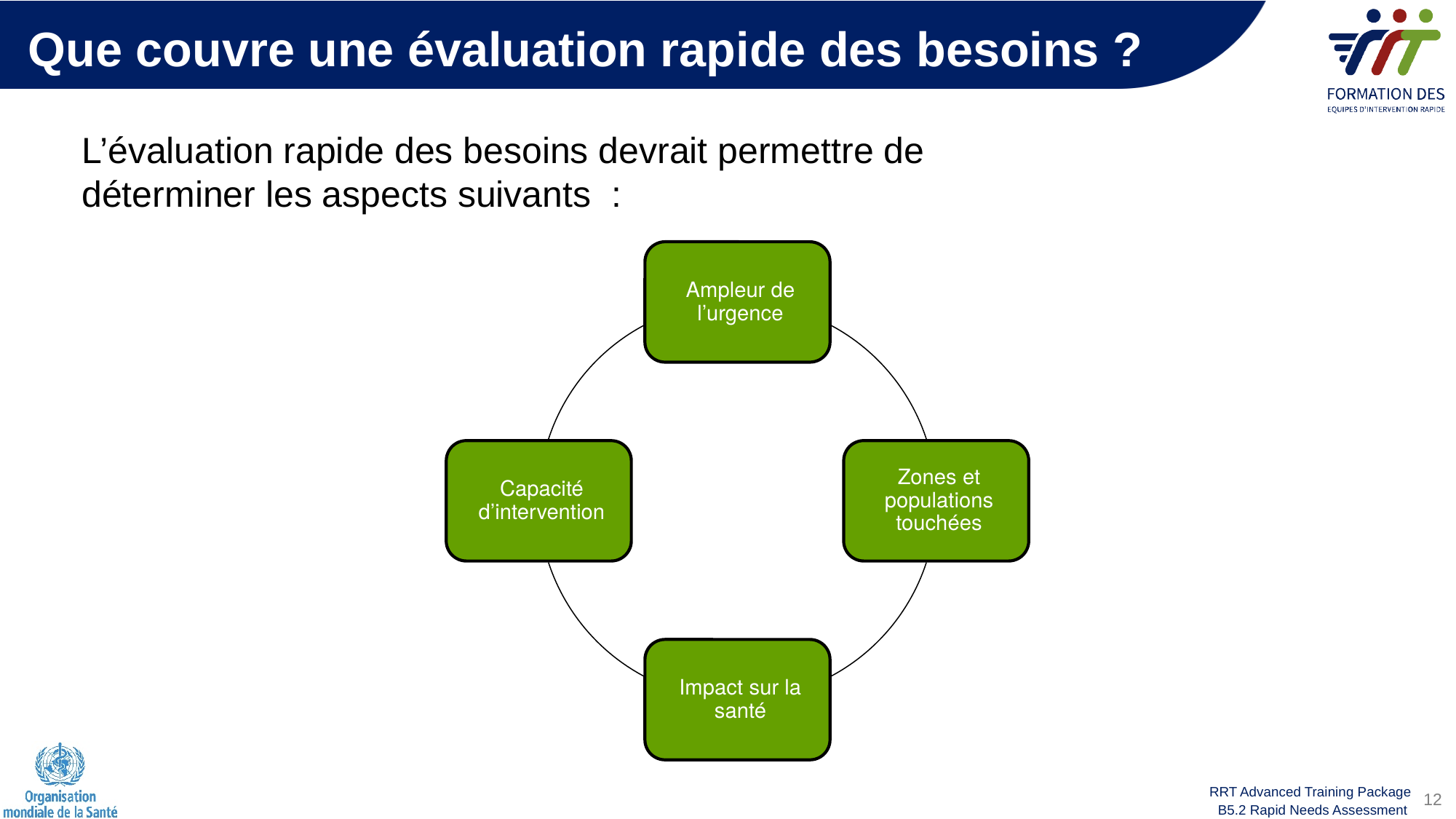

Que couvre une évaluation rapide des besoins ?
L’évaluation rapide des besoins devrait permettre de déterminer les aspects suivants  :

Ampleur de l’urgence
Zones et populations touchées
Impact sur la santé
Capacité d’intervention